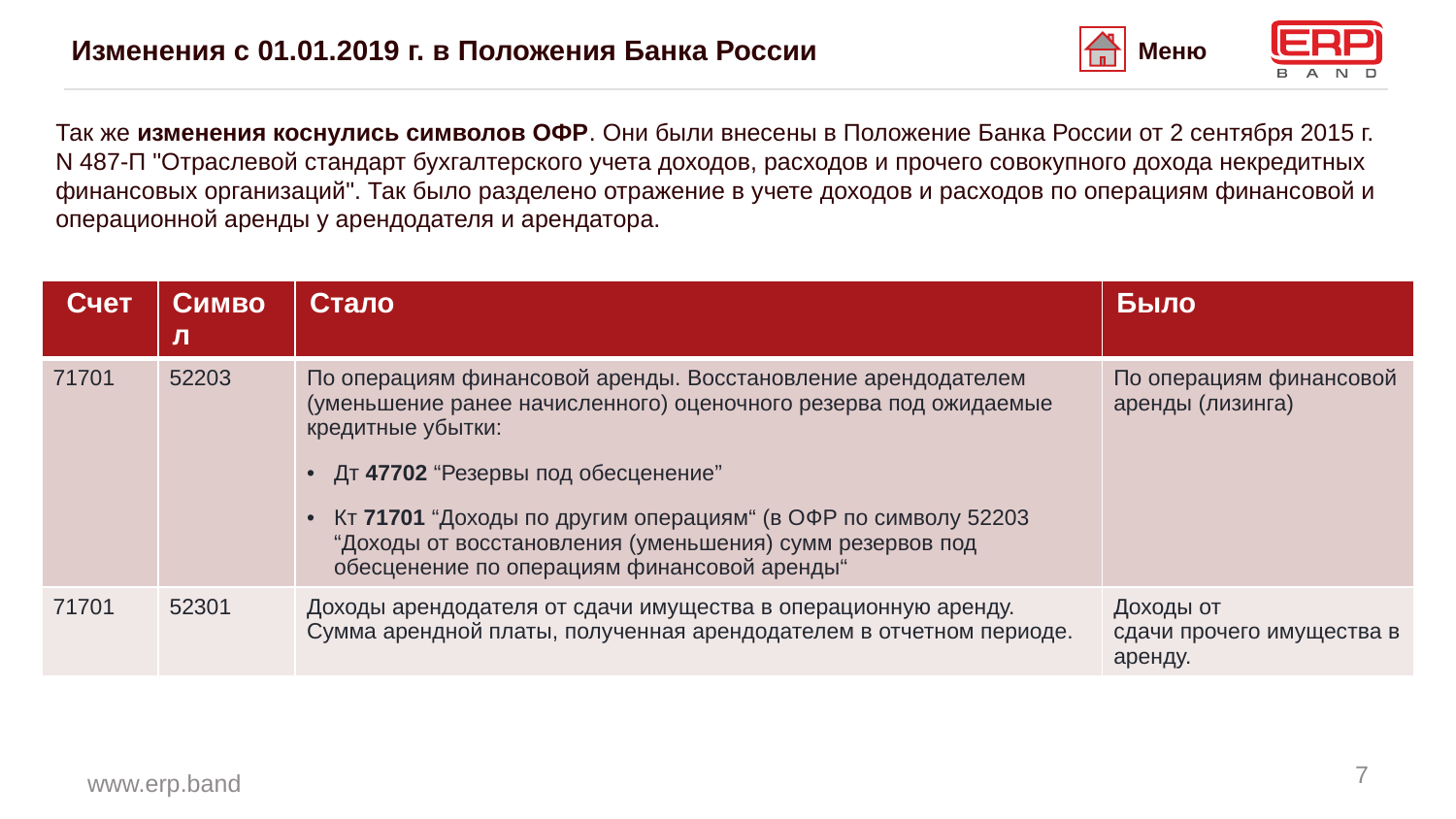

# Изменения с 01.01.2019 г. в Положения Банка России

Меню
Так же изменения коснулись символов ОФР. Они были внесены в Положение Банка России от 2 сентября 2015 г. N 487-П "Отраслевой стандарт бухгалтерского учета доходов, расходов и прочего совокупного дохода некредитных финансовых организаций". Так было разделено отражение в учете доходов и расходов по операциям финансовой и операционной аренды у арендодателя и арендатора.
| Счет | Символ | Стало | Было |
| --- | --- | --- | --- |
| 71701 | 52203 | По операциям финансовой аренды. Восстановление арендодателем (уменьшение ранее начисленного) оценочного резерва под ожидаемые кредитные убытки: Дт 47702 “Резервы под обесценение” Кт 71701 “Доходы по другим операциям“ (в ОФР по символу 52203 “Доходы от восстановления (уменьшения) сумм резервов под обесценение по операциям финансовой аренды“ | По операциям финансовой аренды (лизинга) |
| 71701 | 52301 | Доходы арендодателя от сдачи имущества в операционную аренду. Сумма арендной платы, полученная арендодателем в отчетном периоде. | Доходы от сдачи прочего имущества в аренду. |
7